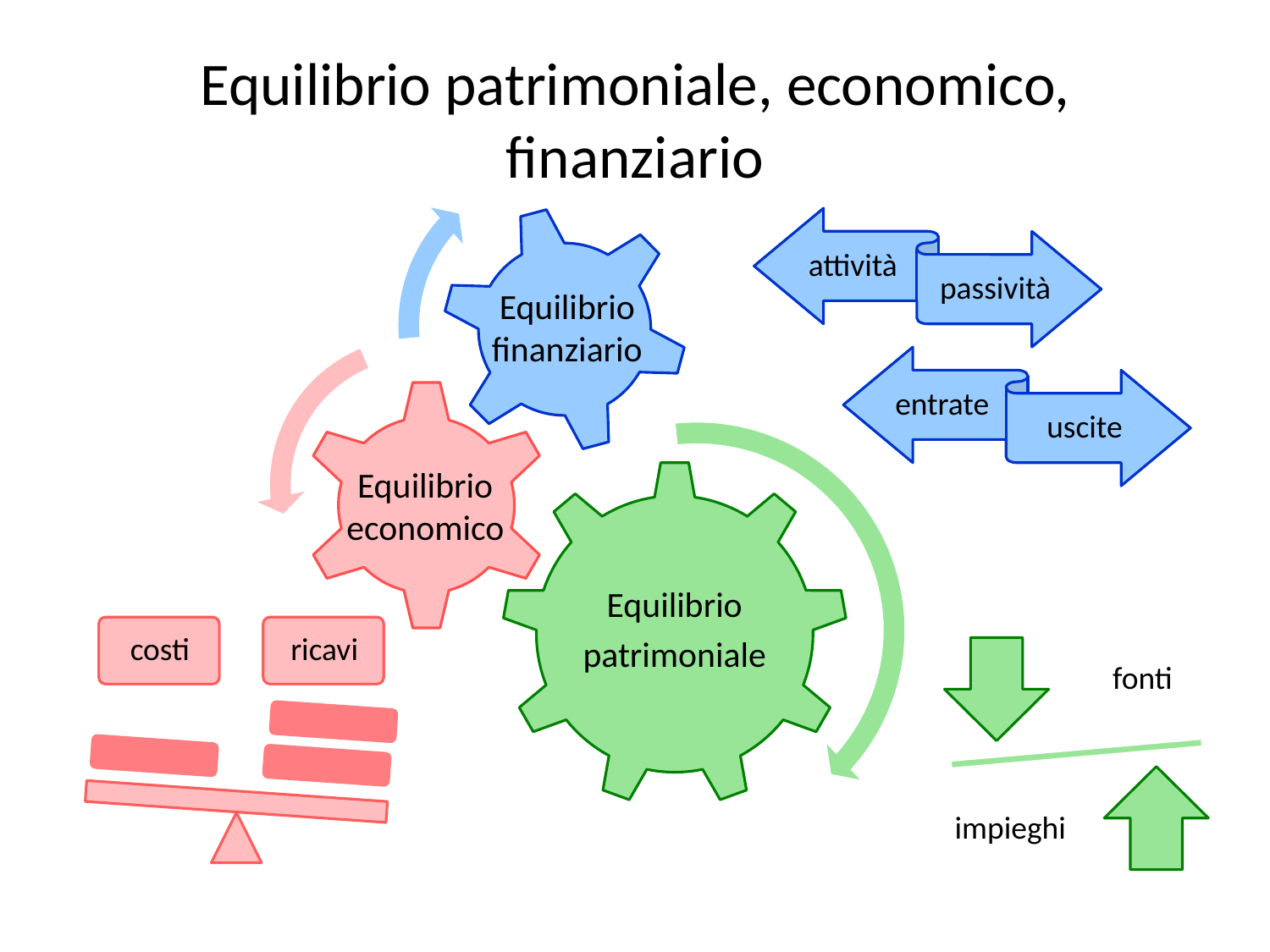

# Equilibrio patrimoniale, economico, finanziario
Equilibrio
patrimoniale

attività
passività
Equilibrio
finanziario
entrate
uscite
Equilibrio
economico
costi
ricavi
.
.
.
fonti
impieghi